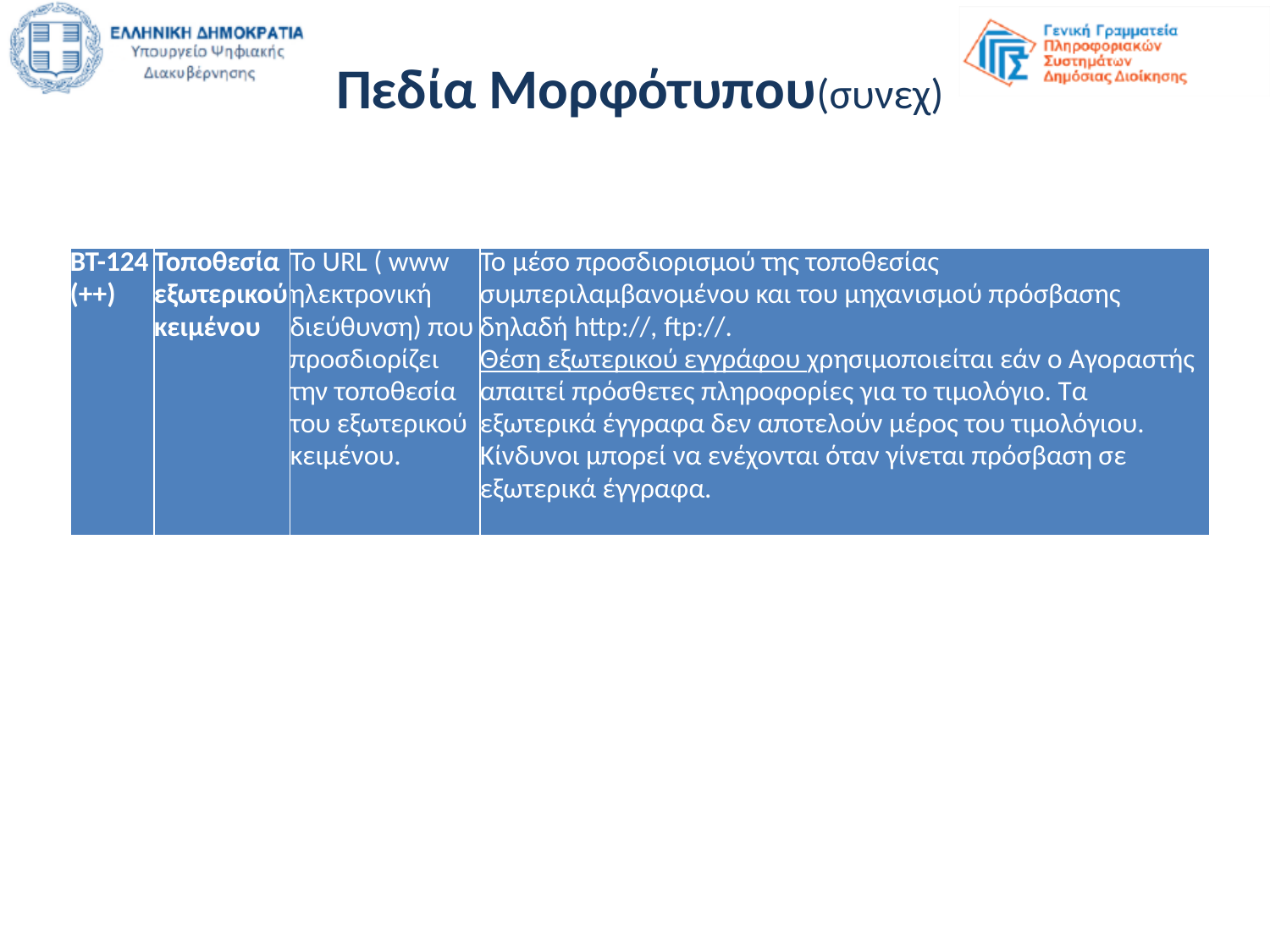

Πεδία Μορφότυπου(συνεχ)
| BT-124 (++) | Τοποθεσία εξωτερικού κειμένου | Το URL ( www ηλεκτρονική διεύθυνση) που προσδιορίζει την τοποθεσία του εξωτερικού κειμένου. | Το μέσο προσδιορισμού της τοποθεσίας συμπεριλαμβανομένου και του μηχανισμού πρόσβασης δηλαδή http://, ftp://. Θέση εξωτερικού εγγράφου χρησιμοποιείται εάν ο Αγοραστής απαιτεί πρόσθετες πληροφορίες για το τιμολόγιο. Τα εξωτερικά έγγραφα δεν αποτελούν μέρος του τιμολόγιου. Κίνδυνοι μπορεί να ενέχονται όταν γίνεται πρόσβαση σε εξωτερικά έγγραφα. |
| --- | --- | --- | --- |